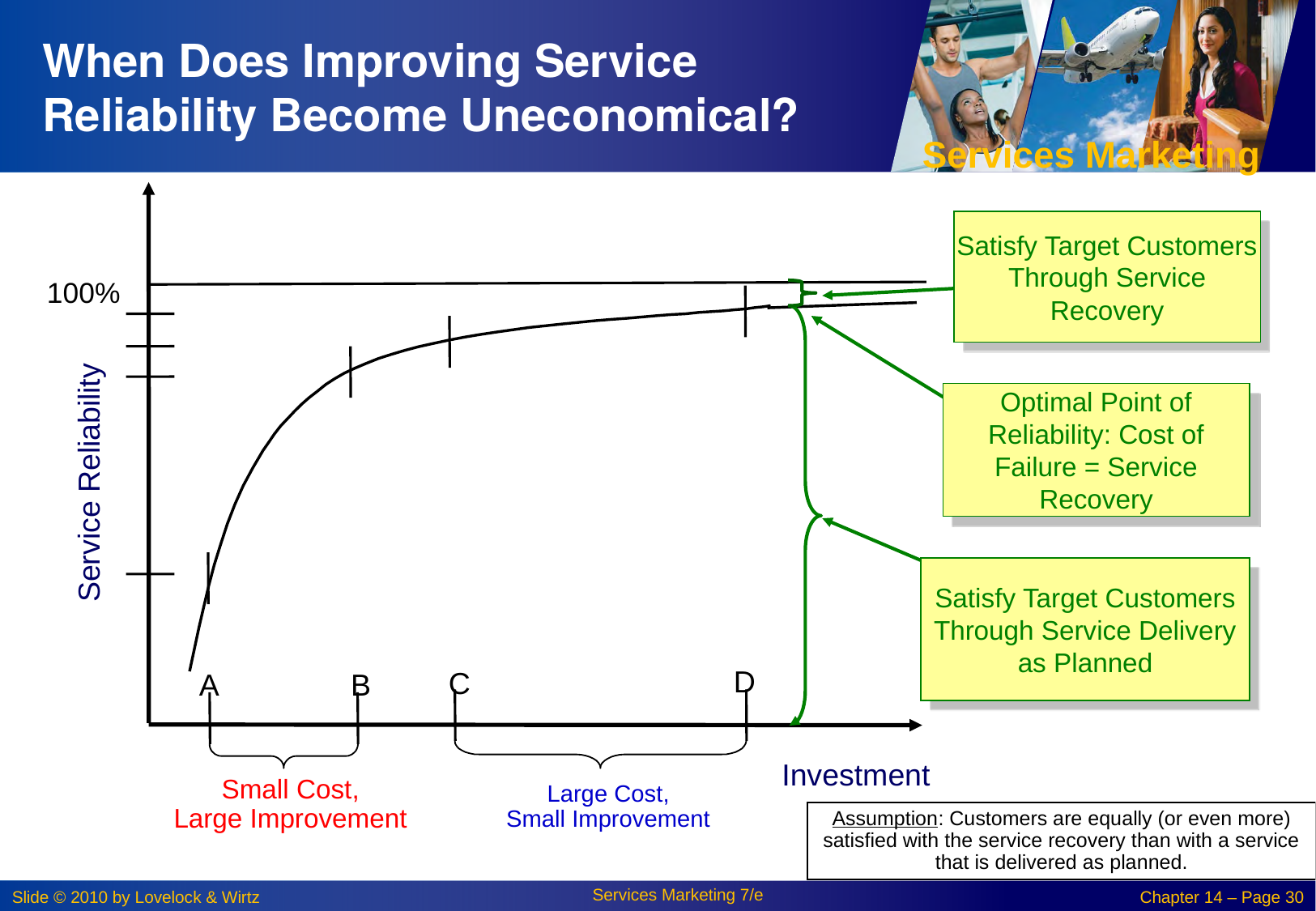

# When Does Improving Service Reliability Become Uneconomical?

Satisfy Target Customers Through Service Recovery

Optimal Point of Reliability: Cost of Failure = Service Recovery

Satisfy Target Customers Through Service Delivery as Planned
Assumption: Customers are equally (or even more) satisfied with the service recovery than with a service that is delivered as planned.
100%

Service Reliability

D
C
A
B

Investment

Small Cost,
Large Improvement
Large Cost,
Small Improvement